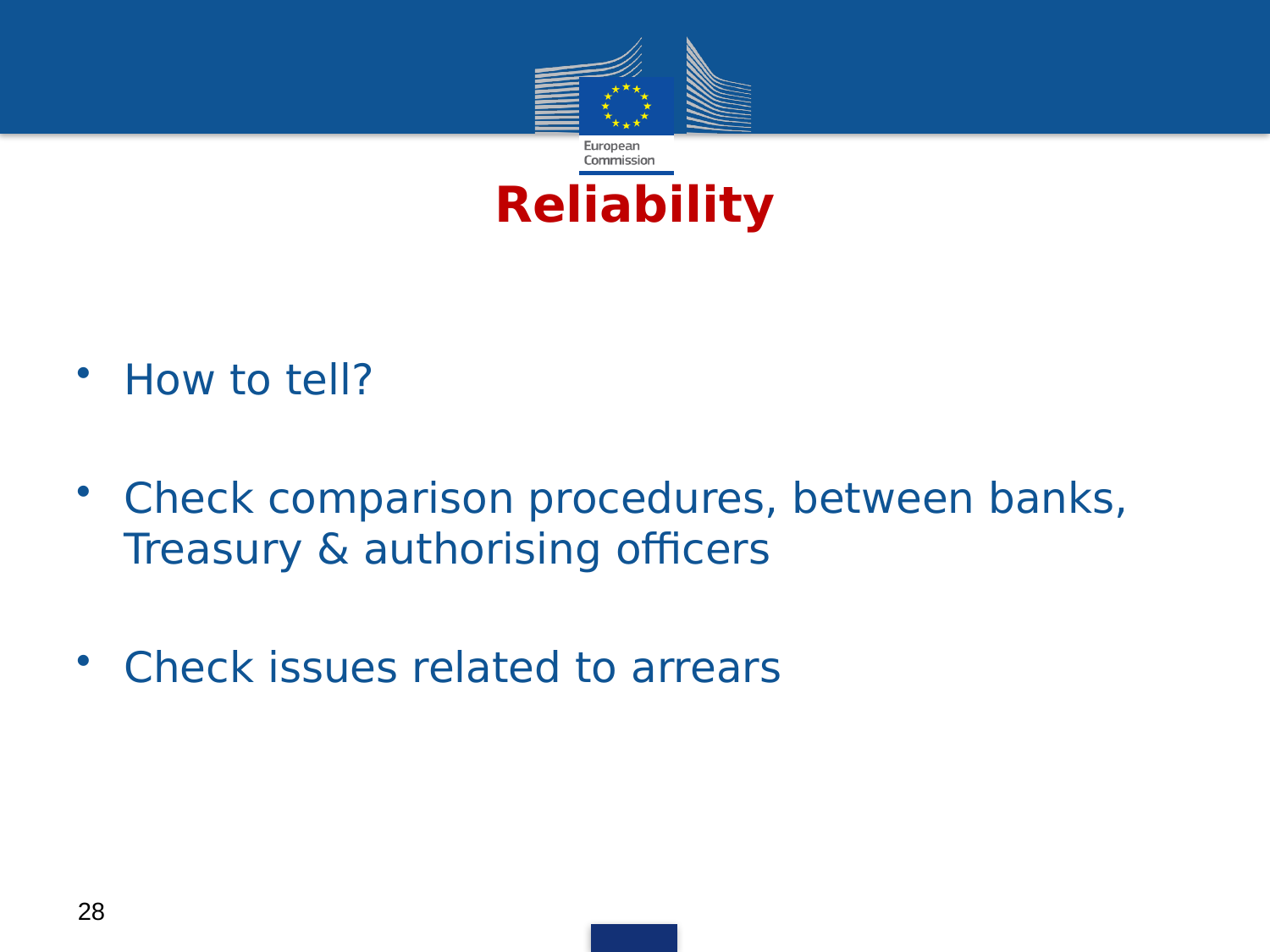

# Reliability
How to tell?

Check comparison procedures, between banks, Treasury & authorising officers

Check issues related to arrears
28